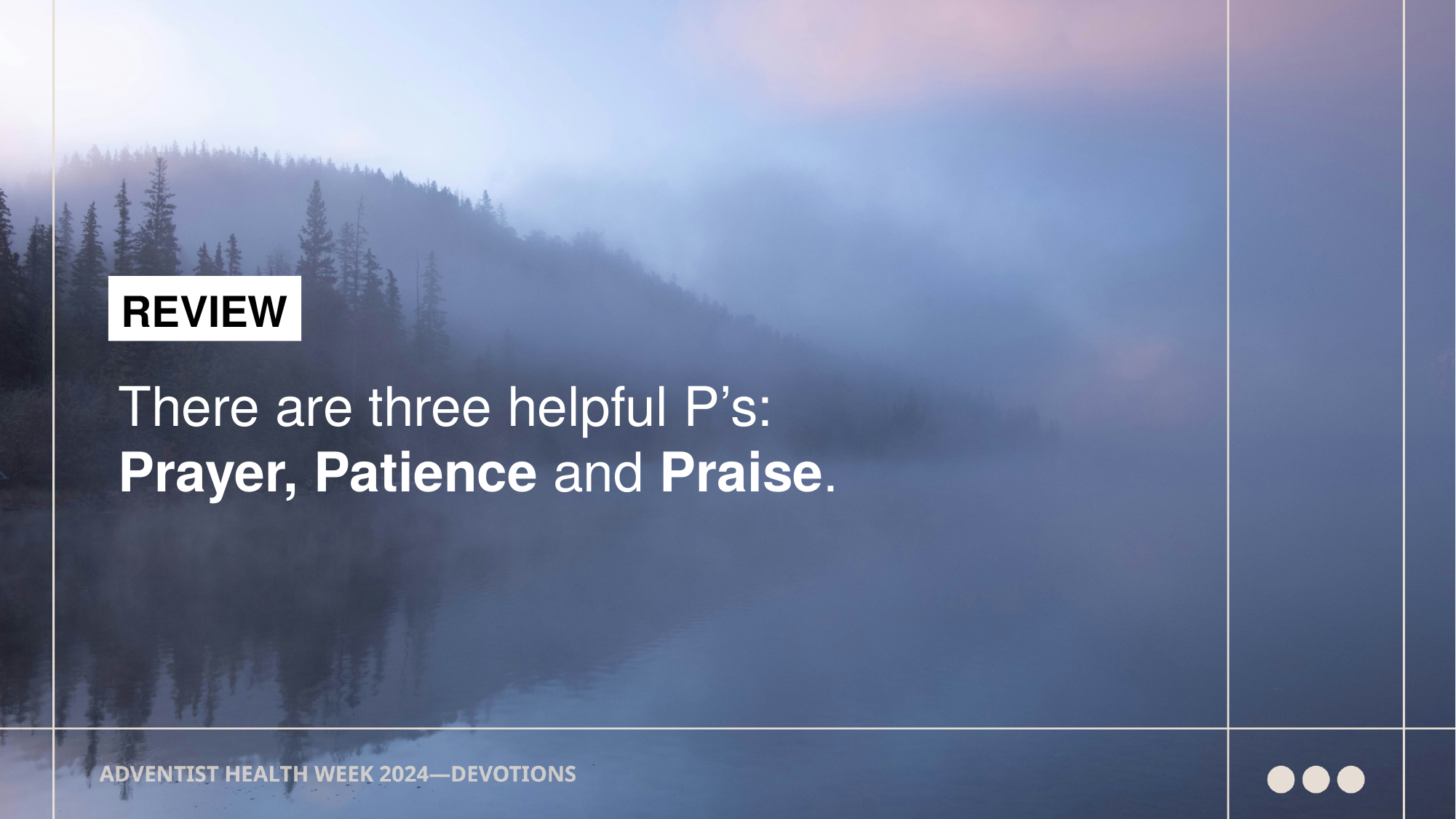

REVIEW
There are three helpful P’s:
Prayer, Patience and Praise.